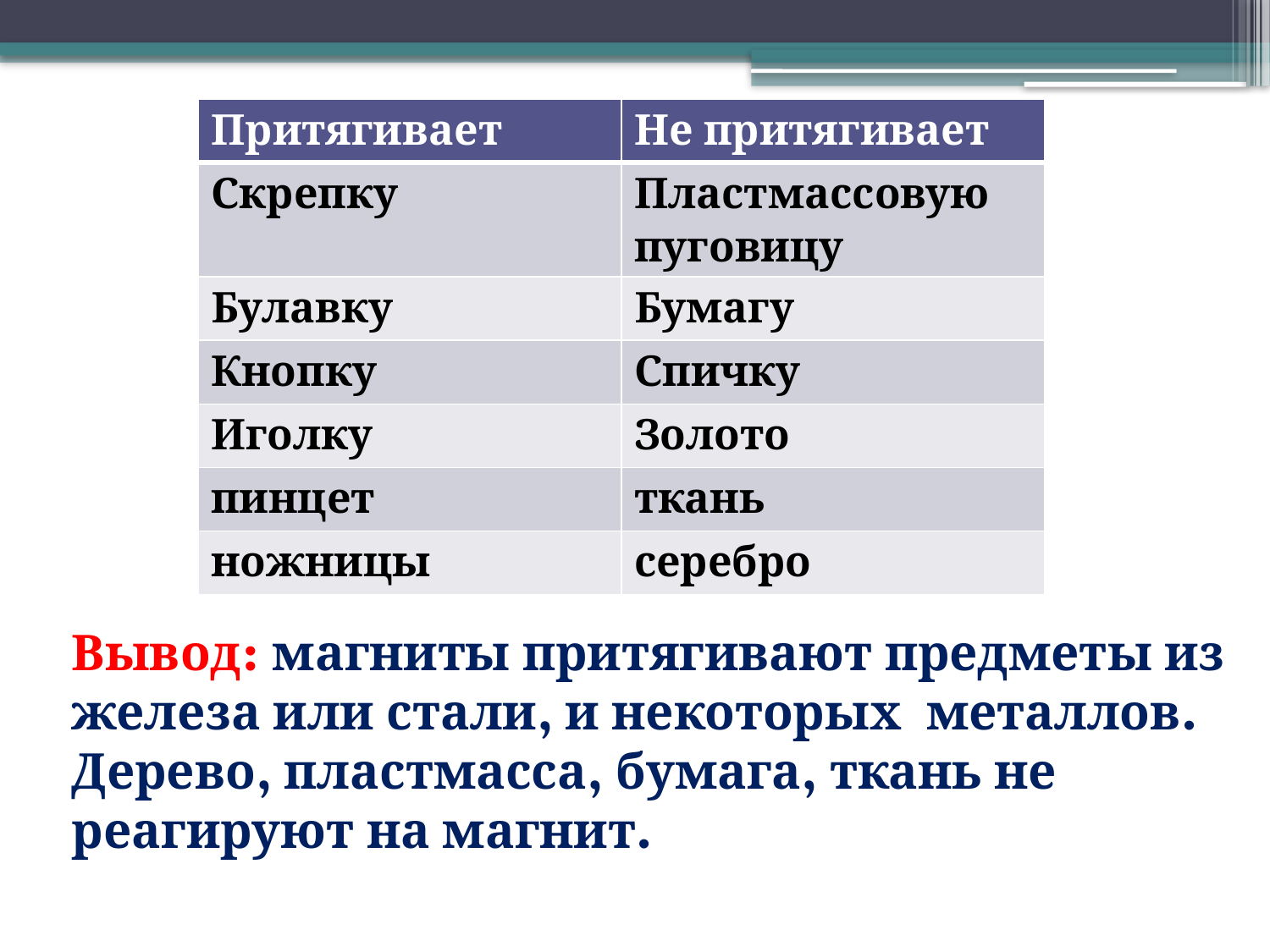

| Притягивает | Не притягивает |
| --- | --- |
| Скрепку | Пластмассовую пуговицу |
| Булавку | Бумагу |
| Кнопку | Спичку |
| Иголку | Золото |
| пинцет | ткань |
| ножницы | серебро |
Вывод: магниты притягивают предметы из железа или стали, и некоторых  металлов. Дерево, пластмасса, бумага, ткань не реагируют на магнит.